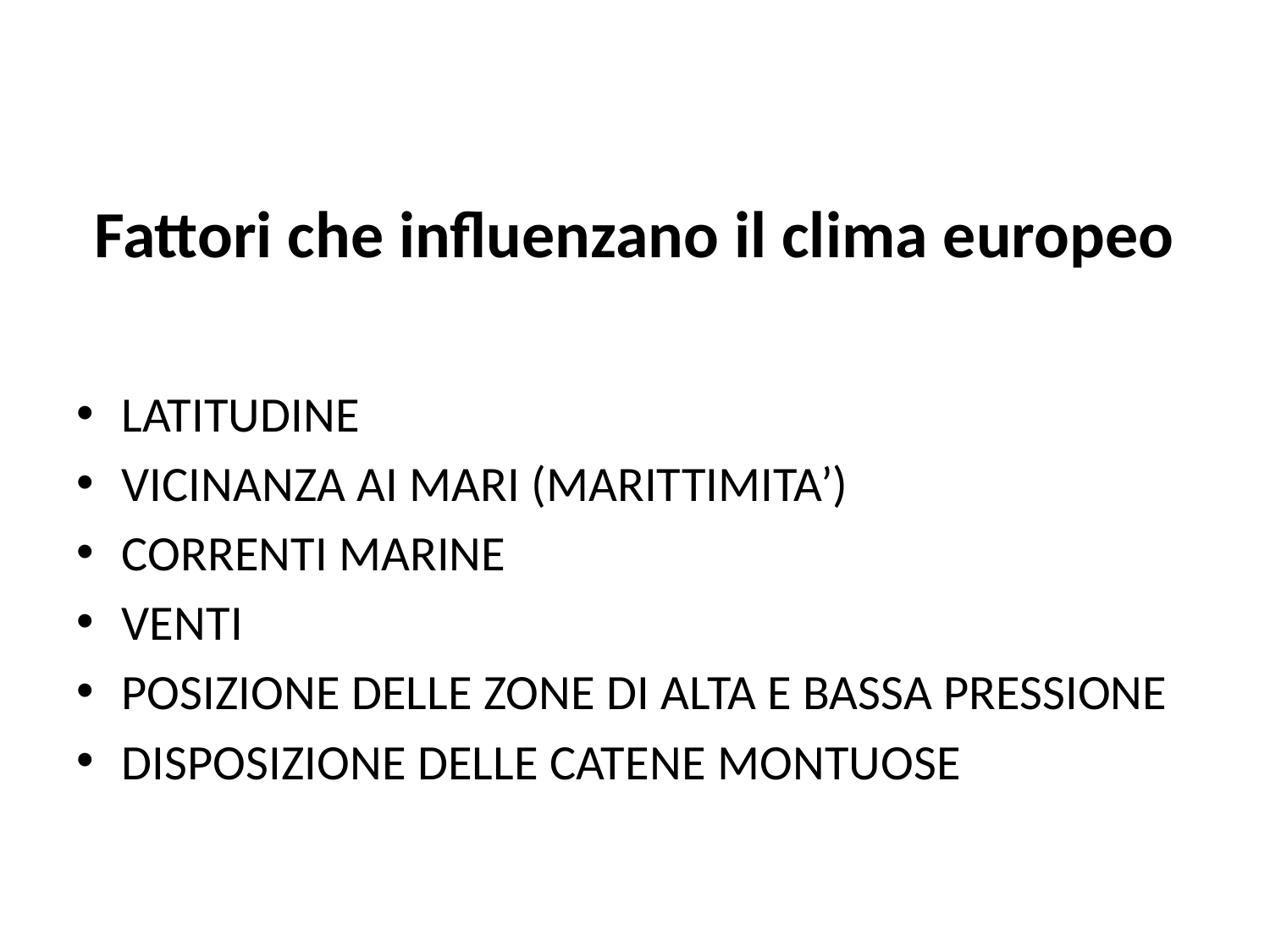

# Fattori che influenzano il clima europeo
LATITUDINE
VICINANZA AI MARI (MARITTIMITA’)
CORRENTI MARINE
VENTI
POSIZIONE DELLE ZONE DI ALTA E BASSA PRESSIONE
DISPOSIZIONE DELLE CATENE MONTUOSE